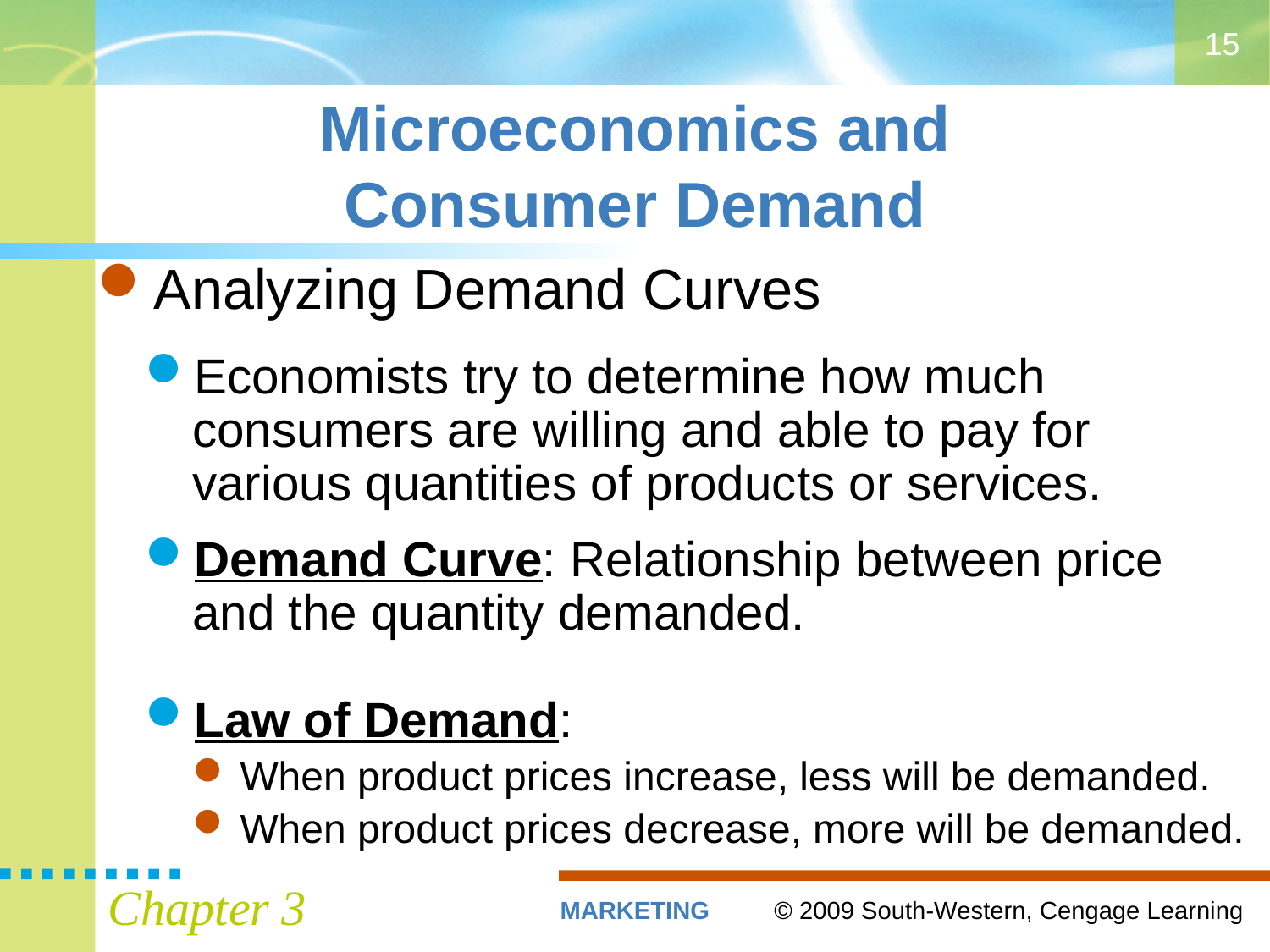

15
# Microeconomics and Consumer Demand
Analyzing Demand Curves

Economists try to determine how much consumers are willing and able to pay for various quantities of products or services.
Demand Curve: Relationship between price and the quantity demanded.

Law of Demand:
When product prices increase, less will be demanded.
When product prices decrease, more will be demanded.
Chapter 3